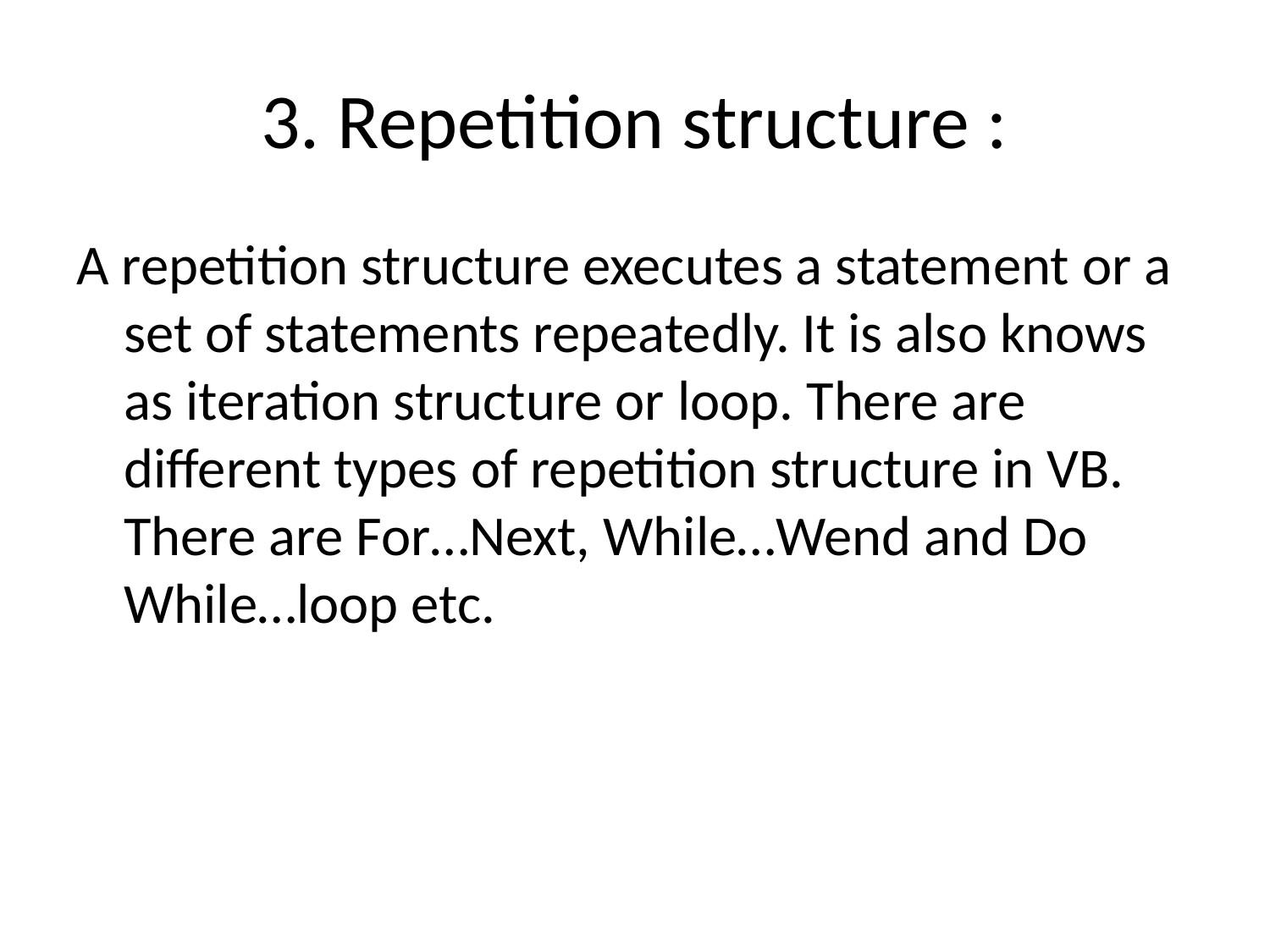

# 3. Repetition structure :
A repetition structure executes a statement or a set of statements repeatedly. It is also knows as iteration structure or loop. There are different types of repetition structure in VB. There are For…Next, While…Wend and Do While…loop etc.